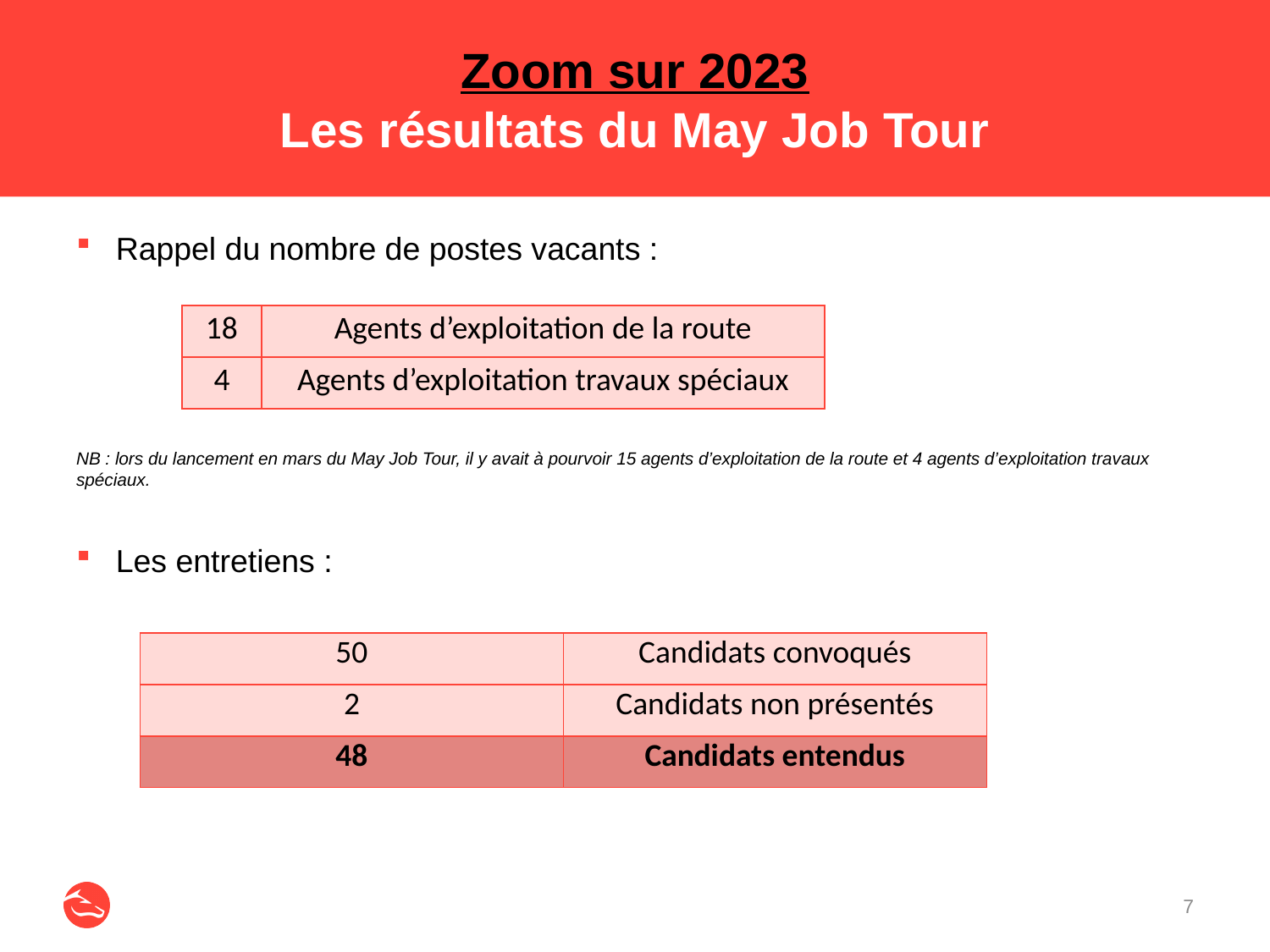

# Zoom sur 2023 Les résultats du May Job Tour
Rappel du nombre de postes vacants :

NB : lors du lancement en mars du May Job Tour, il y avait à pourvoir 15 agents d’exploitation de la route et 4 agents d’exploitation travaux spéciaux.

Les entretiens :

| 18 | Agents d’exploitation de la route |
| --- | --- |
| 4 | Agents d’exploitation travaux spéciaux |
| 50 | Candidats convoqués |
| --- | --- |
| 2 | Candidats non présentés |
| 48 | Candidats entendus |
7